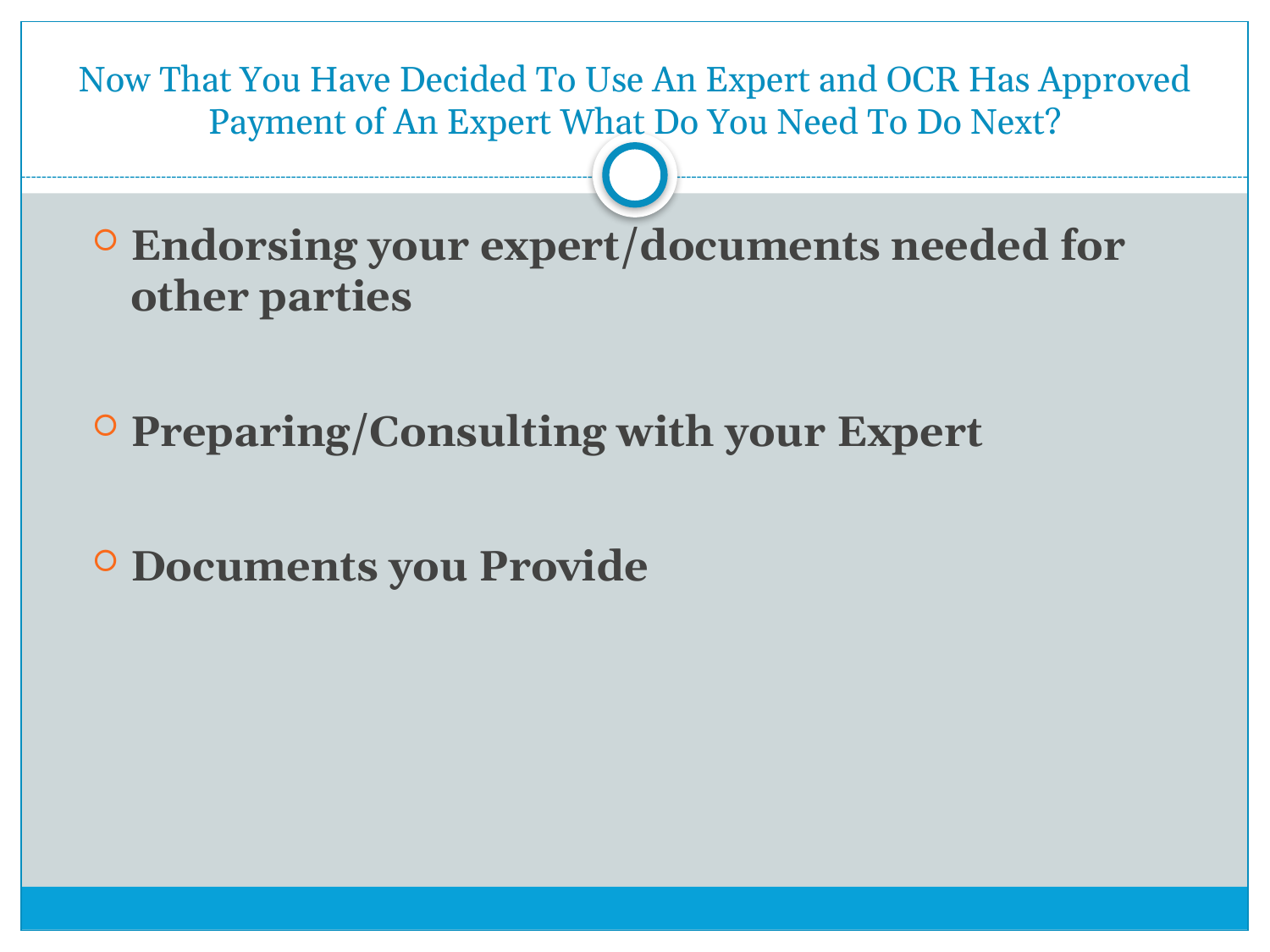

# Now That You Have Decided To Use An Expert and OCR Has Approved Payment of An Expert What Do You Need To Do Next?
Endorsing your expert/documents needed for other parties

Preparing/Consulting with your Expert

Documents you Provide